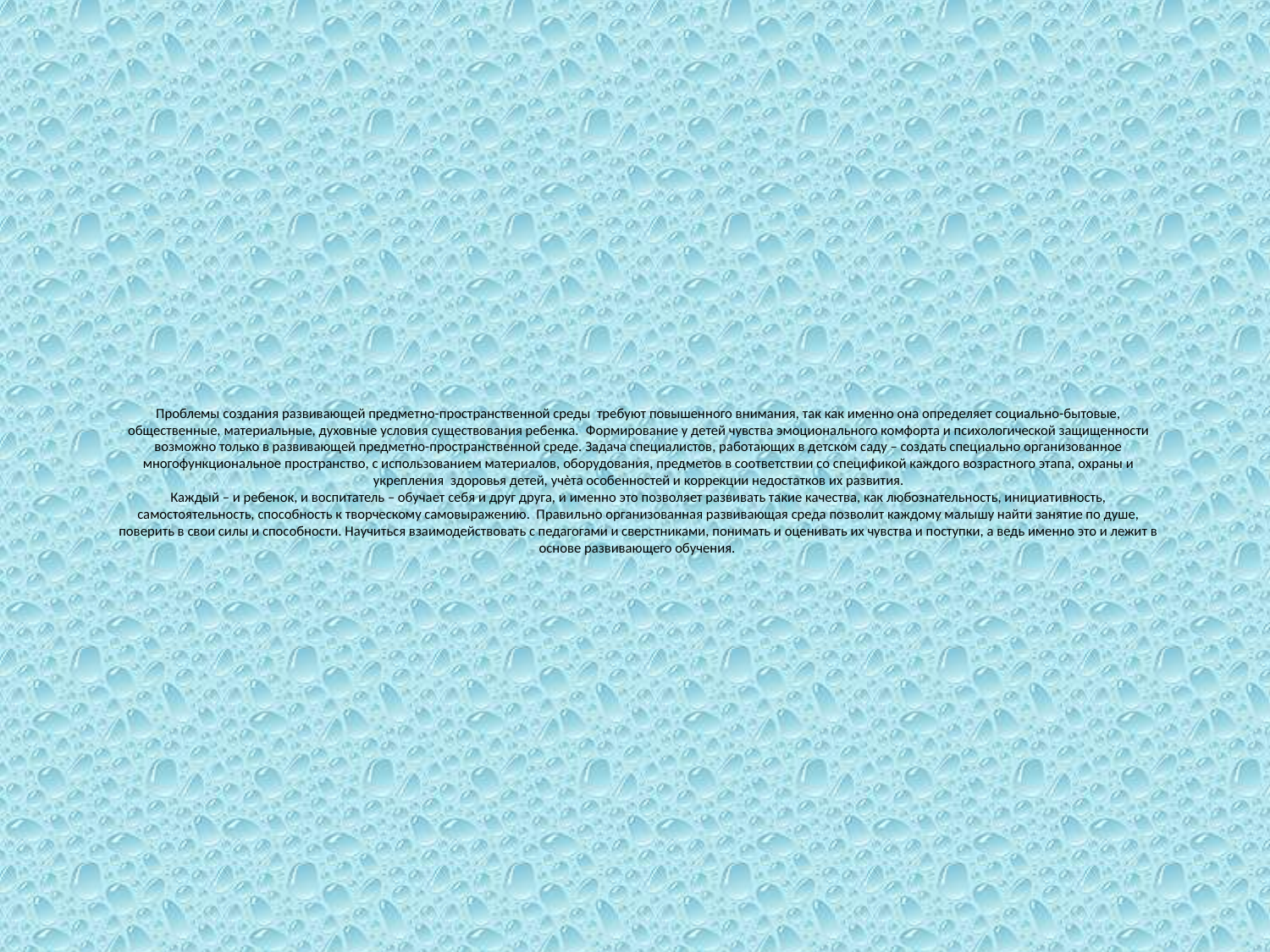

# Проблемы создания развивающей предметно-пространственной среды  требуют повышенного внимания, так как именно она определяет социально-бытовые, общественные, материальные, духовные условия существования ребенка.  Формирование у детей чувства эмоционального комфорта и психологической защищенности возможно только в развивающей предметно-пространственной среде. Задача специалистов, работающих в детском саду – создать специально организованное многофункциональное пространство, с использованием материалов, оборудования, предметов в соответствии со спецификой каждого возрастного этапа, охраны и укрепления  здоровья детей, учѐта особенностей и коррекции недостатков их развития. Каждый – и ребенок, и воспитатель – обучает себя и друг друга, и именно это позволяет развивать такие качества, как любознательность, инициативность, самостоятельность, способность к творческому самовыражению.  Правильно организованная развивающая среда позволит каждому малышу найти занятие по душе, поверить в свои силы и способности. Научиться взаимодействовать с педагогами и сверстниками, понимать и оценивать их чувства и поступки, а ведь именно это и лежит в основе развивающего обучения.